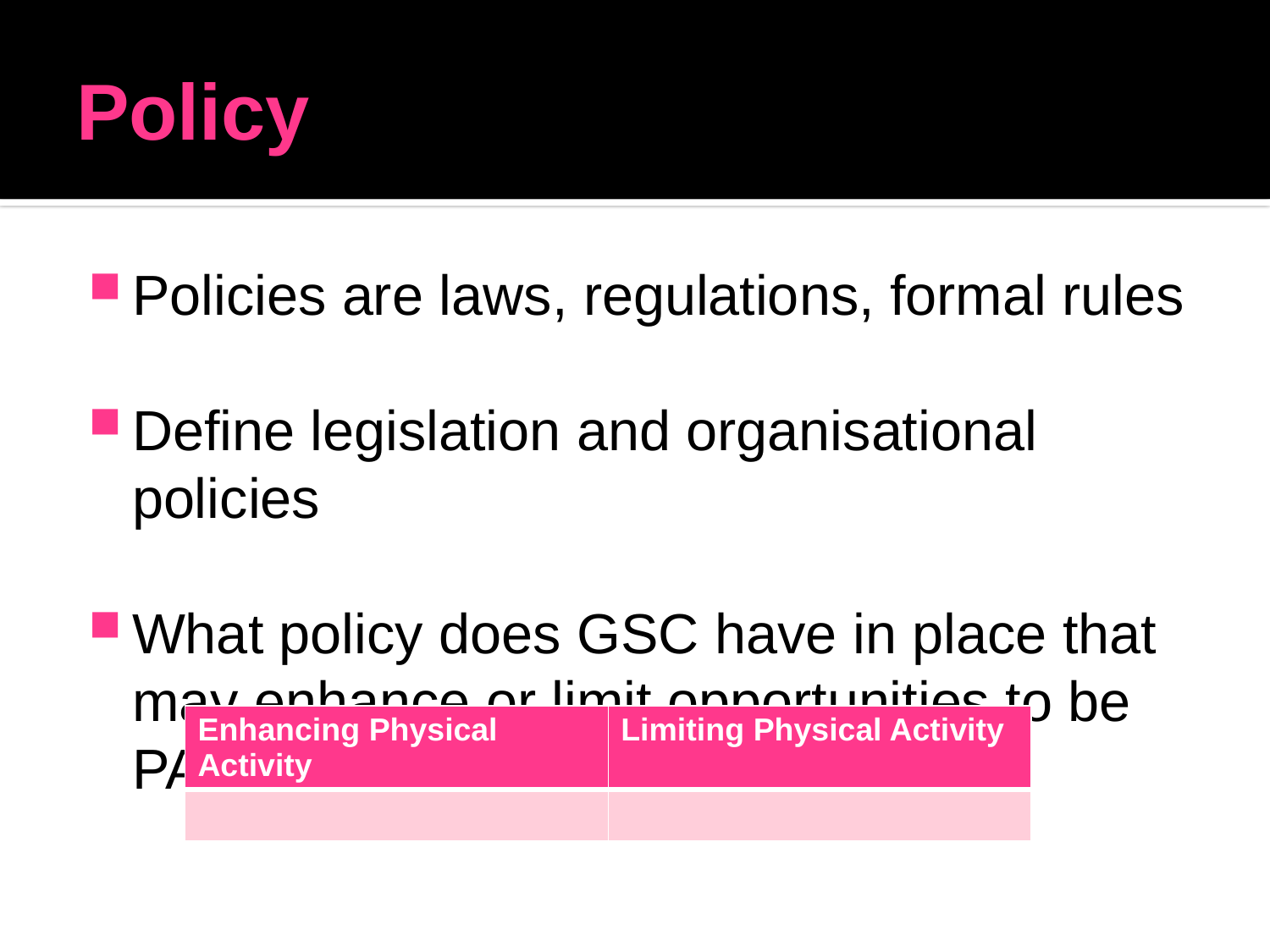

# Policy
Policies are laws, regulations, formal rules

Define legislation and organisational policies

What policy does GSC have in place that may enhance or limit opportunities to be PA

| Enhancing Physical Activity | Limiting Physical Activity |
| --- | --- |
|  |  |